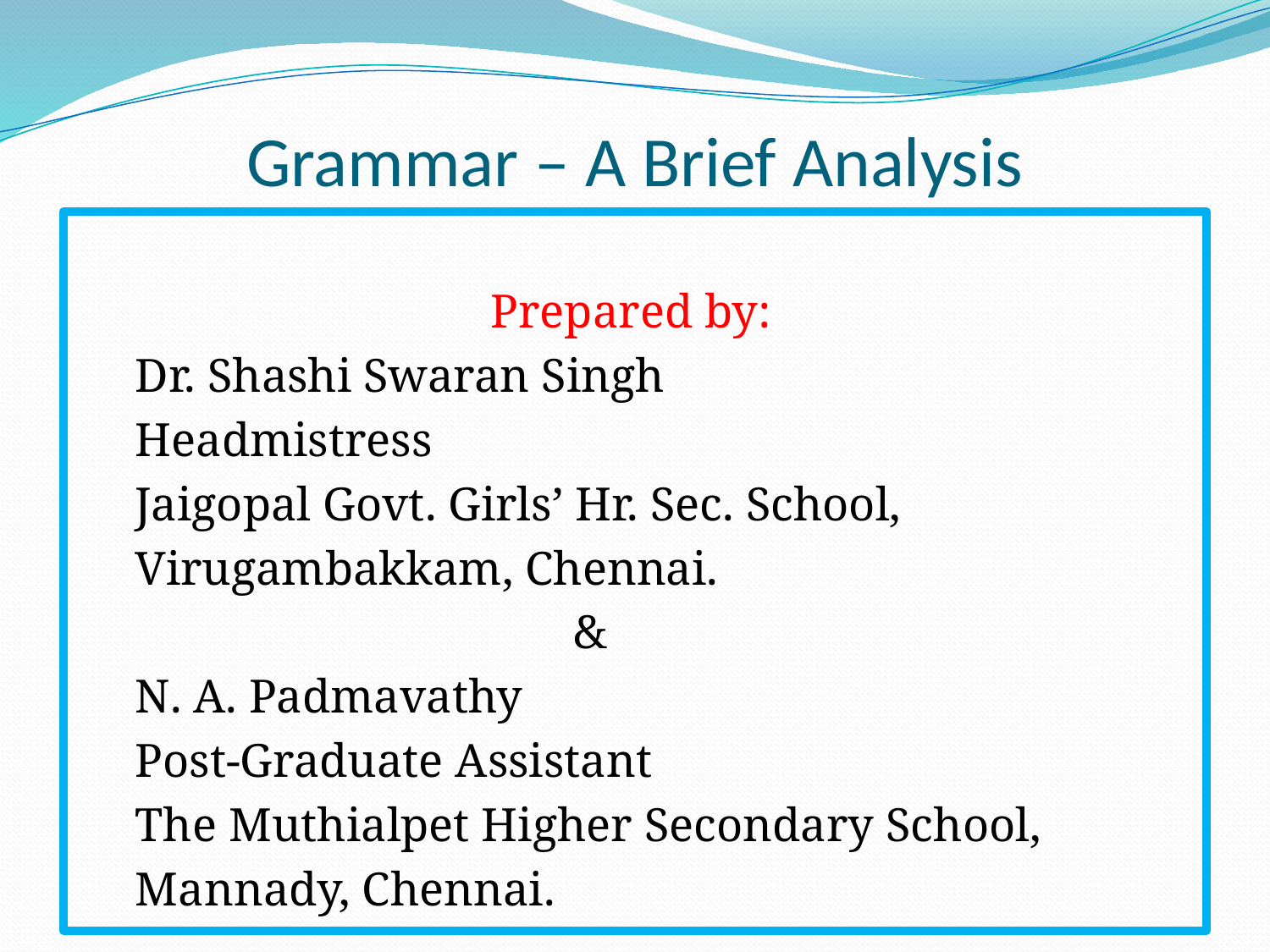

# Grammar – A Brief Analysis

                                   Prepared by:
     Dr. Shashi Swaran Singh
     Headmistress
     Jaigopal Govt. Girls’ Hr. Sec. School,
     Virugambakkam, Chennai.
                                          &
     N. A. Padmavathy
     Post-Graduate Assistant
     The Muthialpet Higher Secondary School,
     Mannady, Chennai.